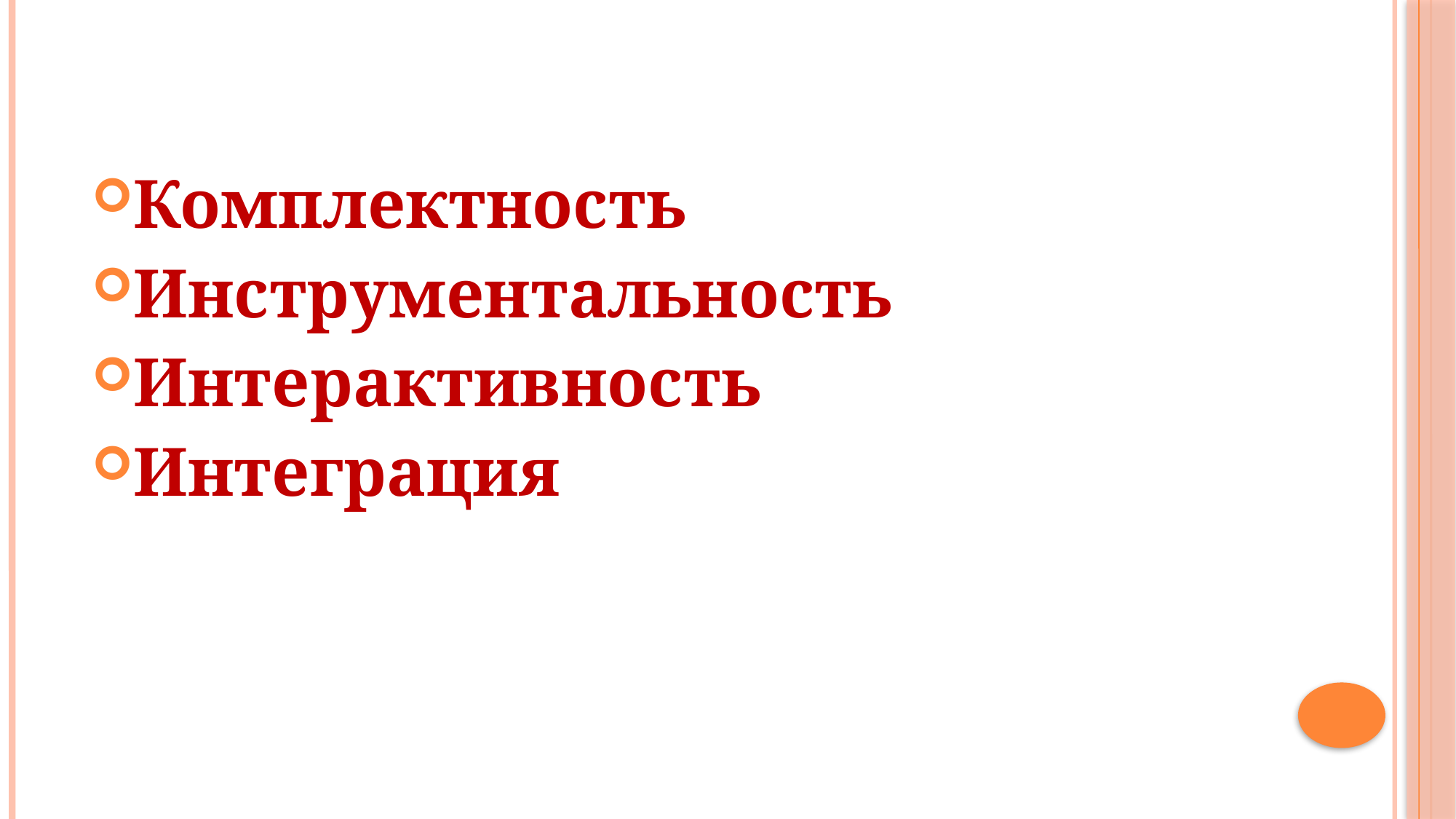

Комплектность
Инструментальность
Интерактивность
Интеграция
# Типические свойства УМК «Перспективная начальная школа»